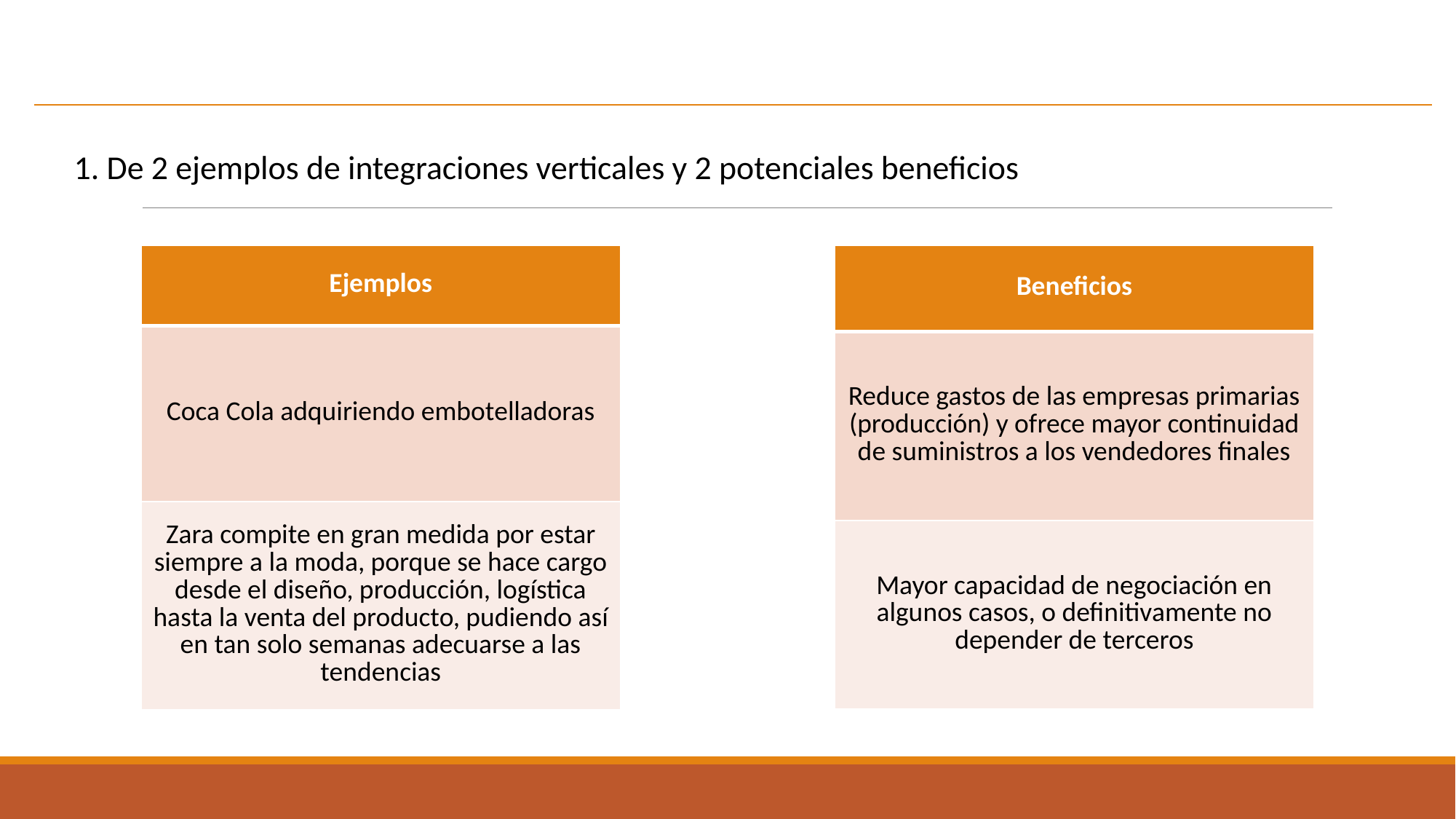

1. De 2 ejemplos de integraciones verticales y 2 potenciales beneficios
| Ejemplos |
| --- |
| Coca Cola adquiriendo embotelladoras |
| Zara compite en gran medida por estar siempre a la moda, porque se hace cargo desde el diseño, producción, logística hasta la venta del producto, pudiendo así en tan solo semanas adecuarse a las tendencias |
| Beneficios |
| --- |
| Reduce gastos de las empresas primarias (producción) y ofrece mayor continuidad de suministros a los vendedores finales |
| Mayor capacidad de negociación en algunos casos, o definitivamente no depender de terceros |